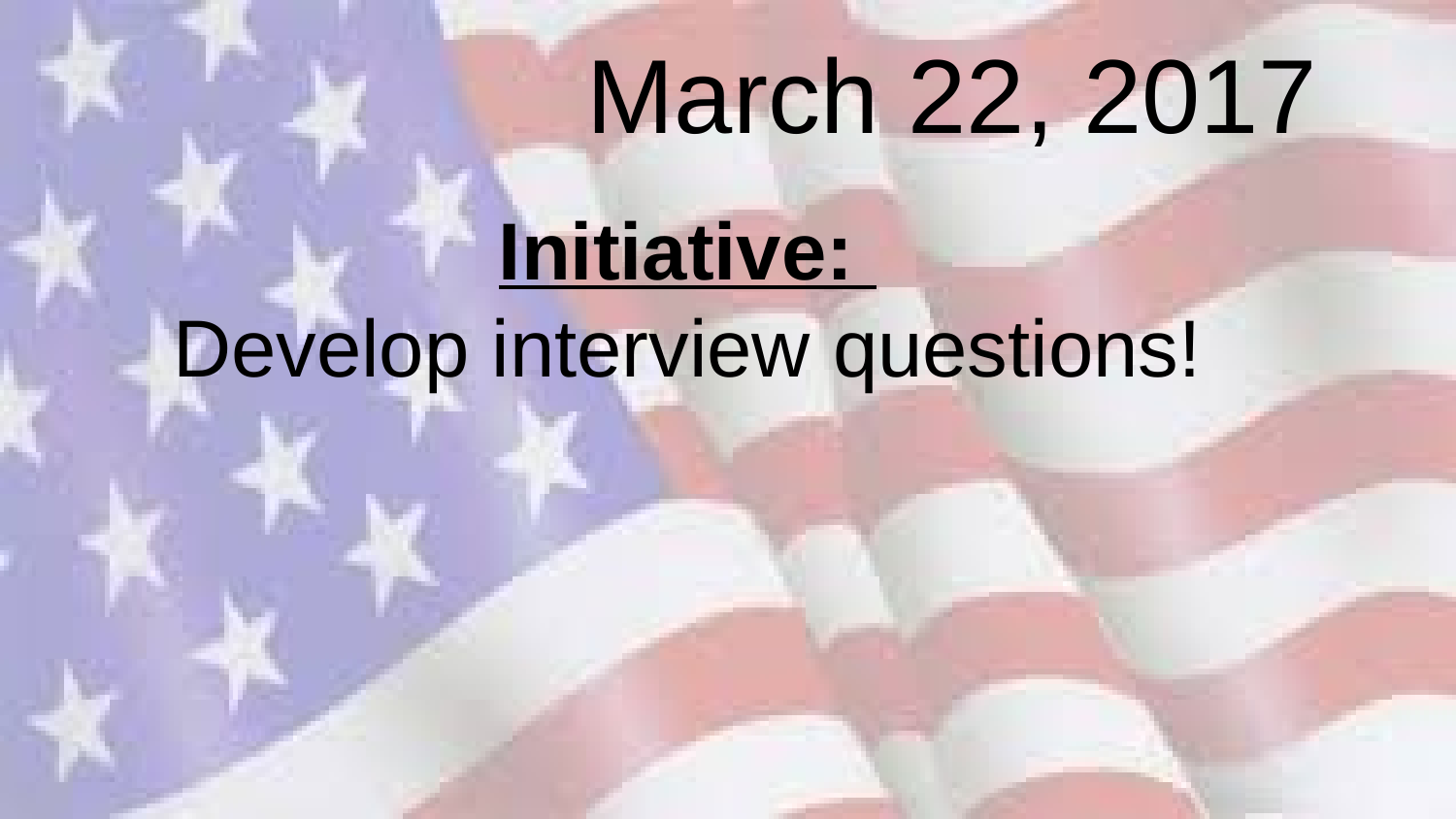

# March 22, 2017
Initiative:
Develop interview questions!